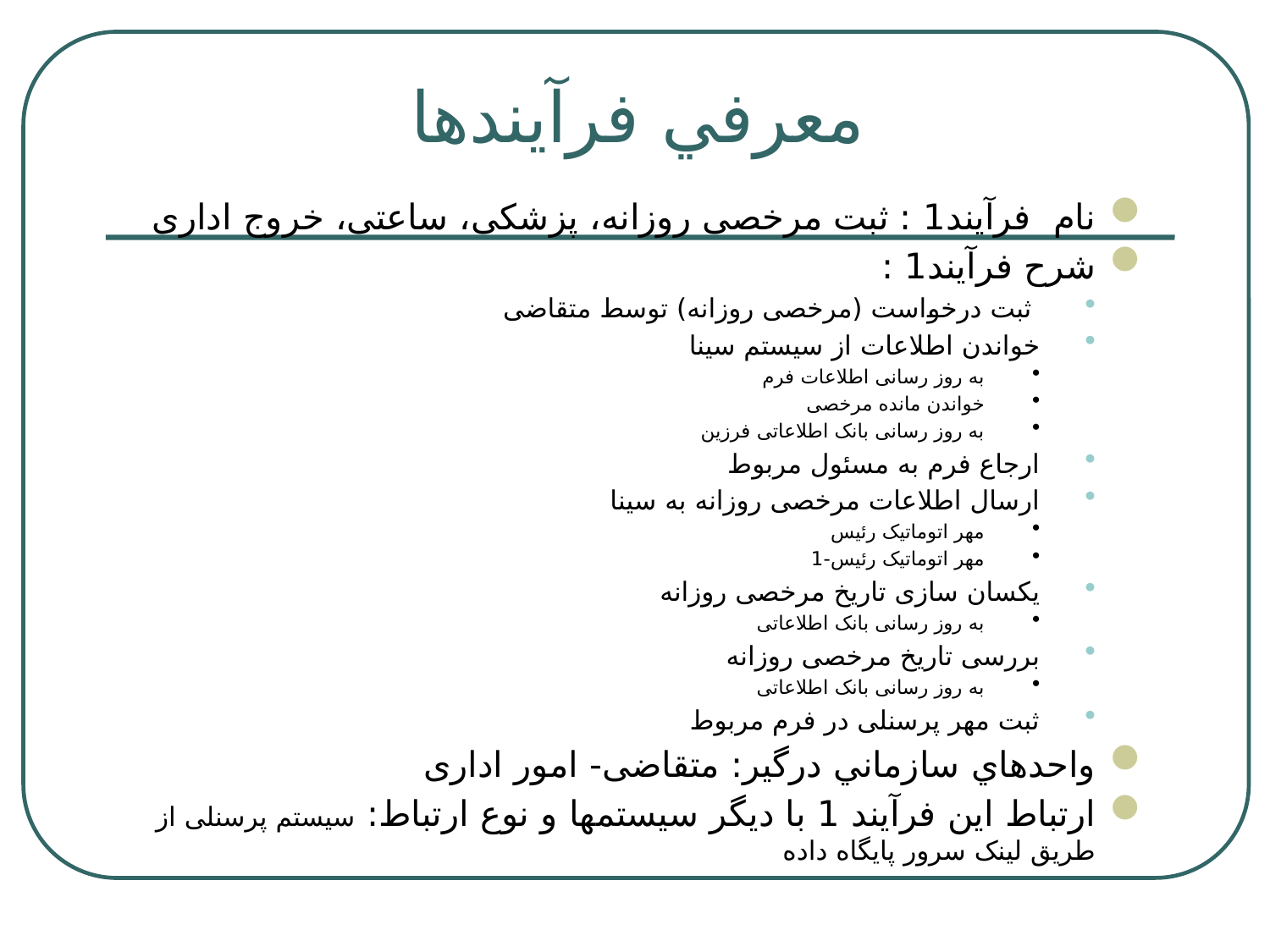

# معرفي فرآيندها
نام  فرآيند1 : ثبت مرخصی روزانه، پزشکی، ساعتی، خروج اداری
شرح فرآيند1 :
 ثبت درخواست (مرخصی روزانه) توسط متقاضی
خواندن اطلاعات از سیستم سینا
به روز رسانی اطلاعات فرم
خواندن مانده مرخصی
به روز رسانی بانک اطلاعاتی فرزین
ارجاع فرم به مسئول مربوط
ارسال اطلاعات مرخصی روزانه به سینا
مهر اتوماتیک رئیس
مهر اتوماتیک رئیس-1
یکسان سازی تاریخ مرخصی روزانه
به روز رسانی بانک اطلاعاتی
بررسی تاریخ مرخصی روزانه
به روز رسانی بانک اطلاعاتی
ثبت مهر پرسنلی در فرم مربوط
واحدهاي سازماني درگير: متقاضی- امور اداری
ارتباط اين فرآيند 1 با ديگر سیستمها و نوع ارتباط: سیستم پرسنلی از طریق لینک سرور پایگاه داده